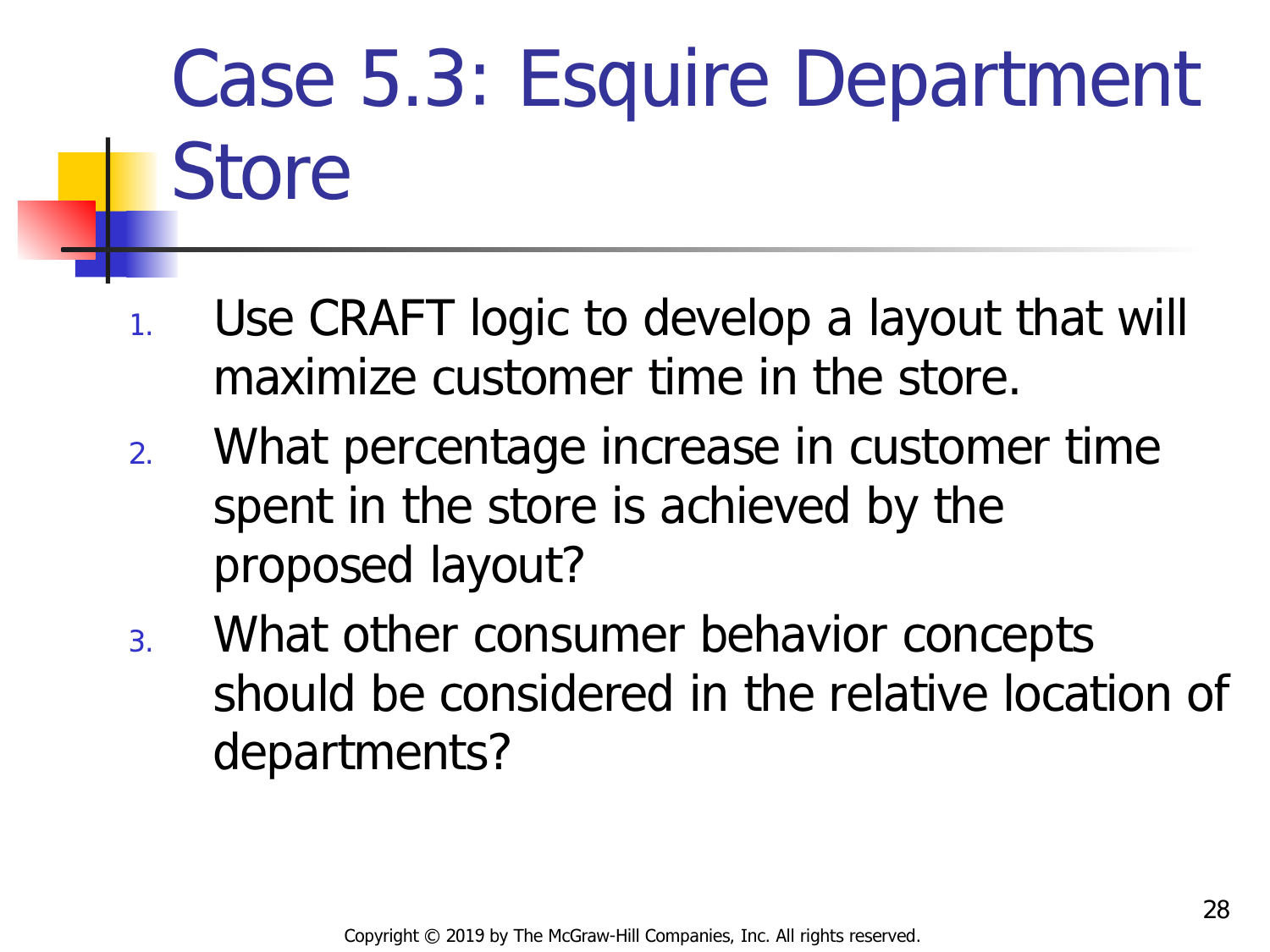

# Case 5.3: Esquire Department Store
Use CRAFT logic to develop a layout that will maximize customer time in the store.
What percentage increase in customer time spent in the store is achieved by the
proposed layout?
What other consumer behavior concepts should be considered in the relative location of departments?
28
Copyright © 2019 by The McGraw-Hill Companies, Inc. All rights reserved.